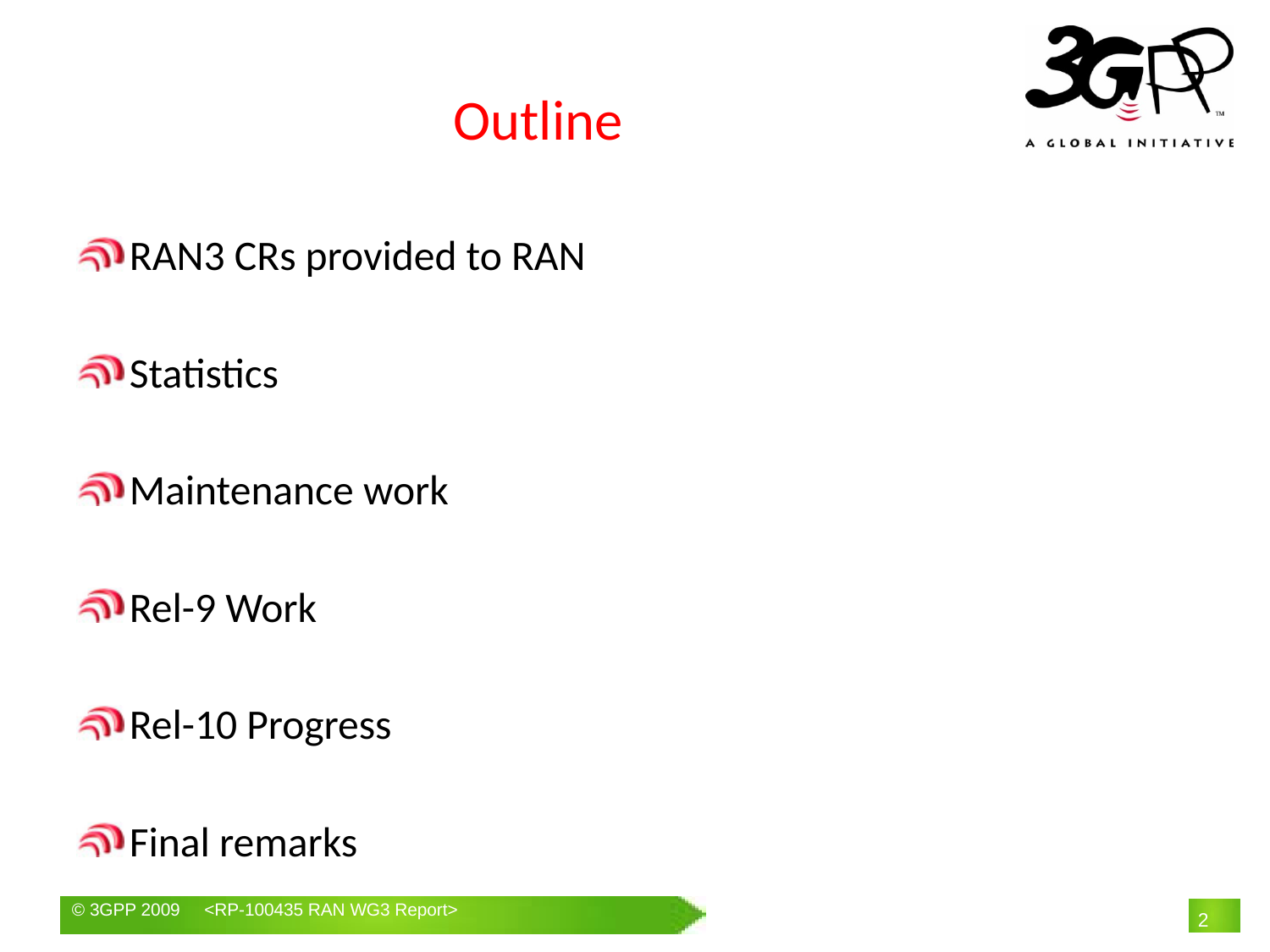

# Outline
 RAN3 CRs provided to RAN

 Statistics

 Maintenance work

 Rel-9 Work

 Rel-10 Progress

 Final remarks

2